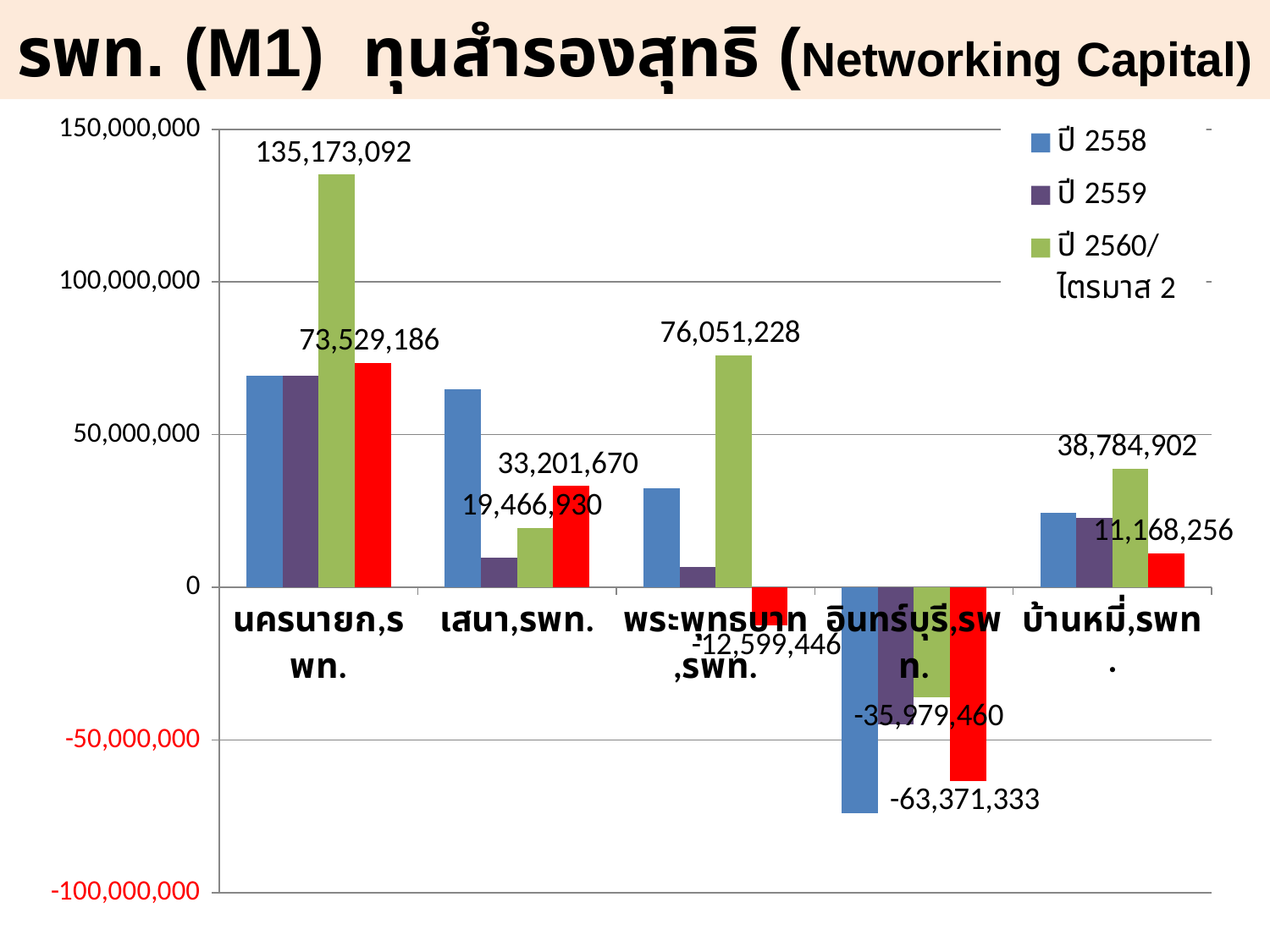

# รพท. (M1)  ทุนสำรองสุทธิ (Networking Capital)

### Chart

| Category | ปี 2558 | ปี 2559 | ปี 2560/ไตรมาส 2 | ปี 2560/ไตรมาส 4 |
|---|---|---|---|---|
| นครนายก,รพท. | 69275538.0 | 69395215.0 | 135173092.0 | 73529186.3599999 |
| เสนา,รพท. | 64957009.0 | 9713770.0 | 19466930.0 | 33201670.0 |
| พระพุทธบาท,รพท. | 32401899.0 | 6684524.0 | 76051228.0 | -12599446.0 |
| อินทร์บุรี,รพท. | -73945801.0 | -45011333.0 | -35979460.0 | -63371333.0 |
| บ้านหมี่,รพท. | 24396838.0 | 22625256.0 | 38784902.0 | 11168256.0 |